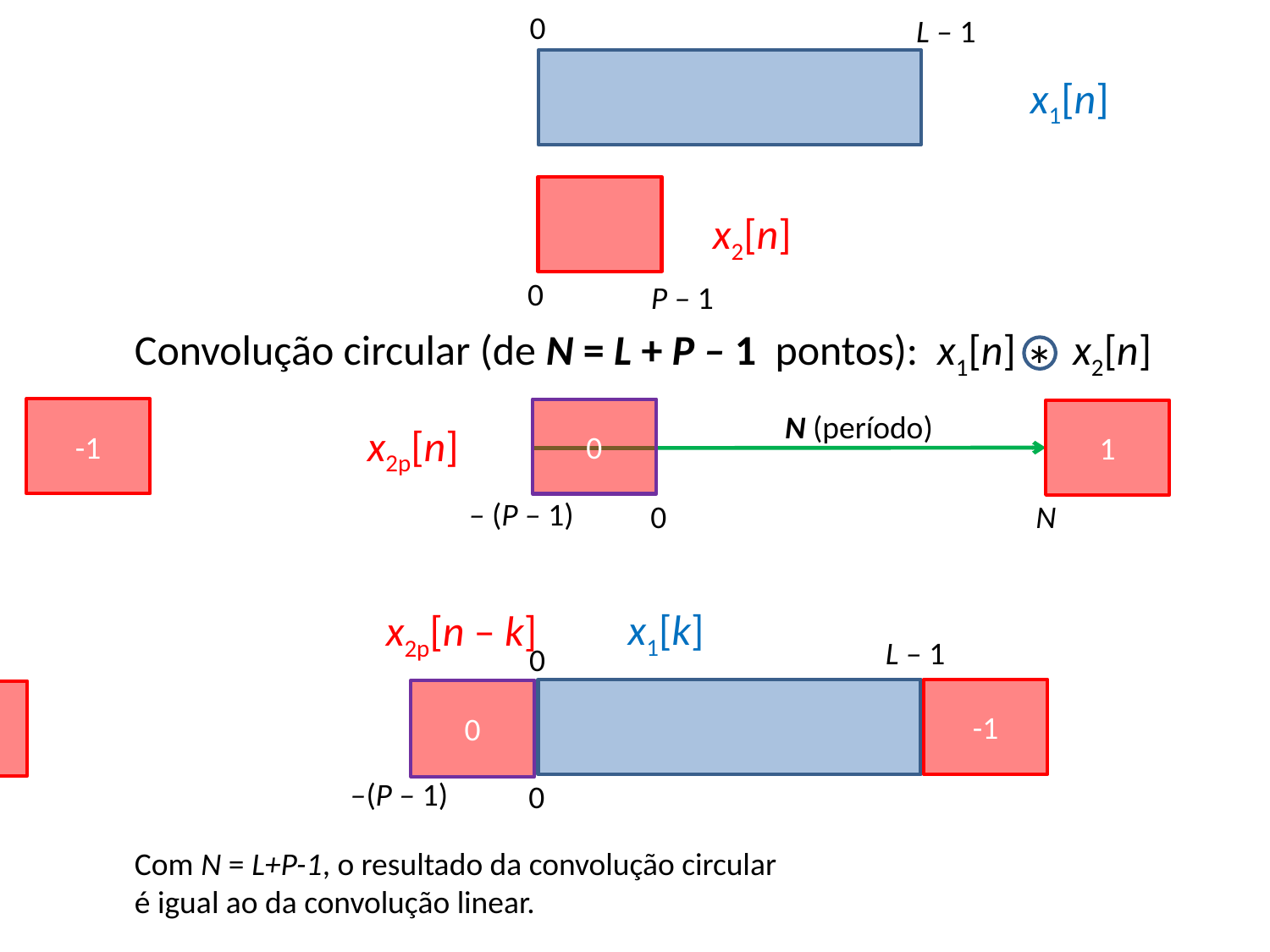

0
L – 1

x1[n]

x2[n]
0
P – 1
Convolução circular (de N = L + P – 1  pontos):  x1[n]      x2[n]
*

-1
0
1
– (P – 1)
0
N
N (período)
x2p[n]
x1[k]
x2p[n – k]
L – 1
0
-1
0
1
–(P – 1)
0

Com N = L+P-1, o resultado da convolução circular
é igual ao da convolução linear.